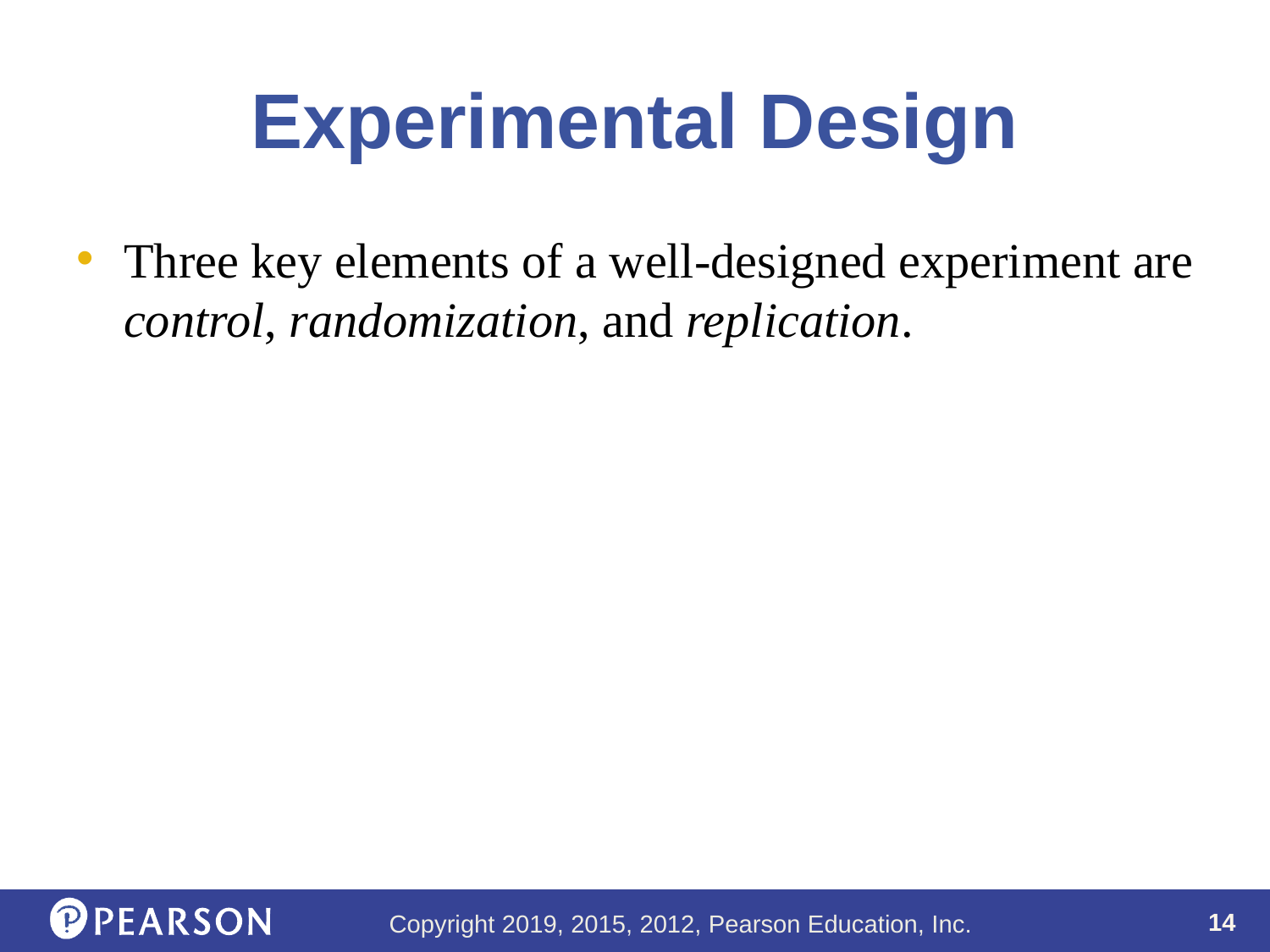

# Experimental Design
Three key elements of a well-designed experiment are control, randomization, and replication.